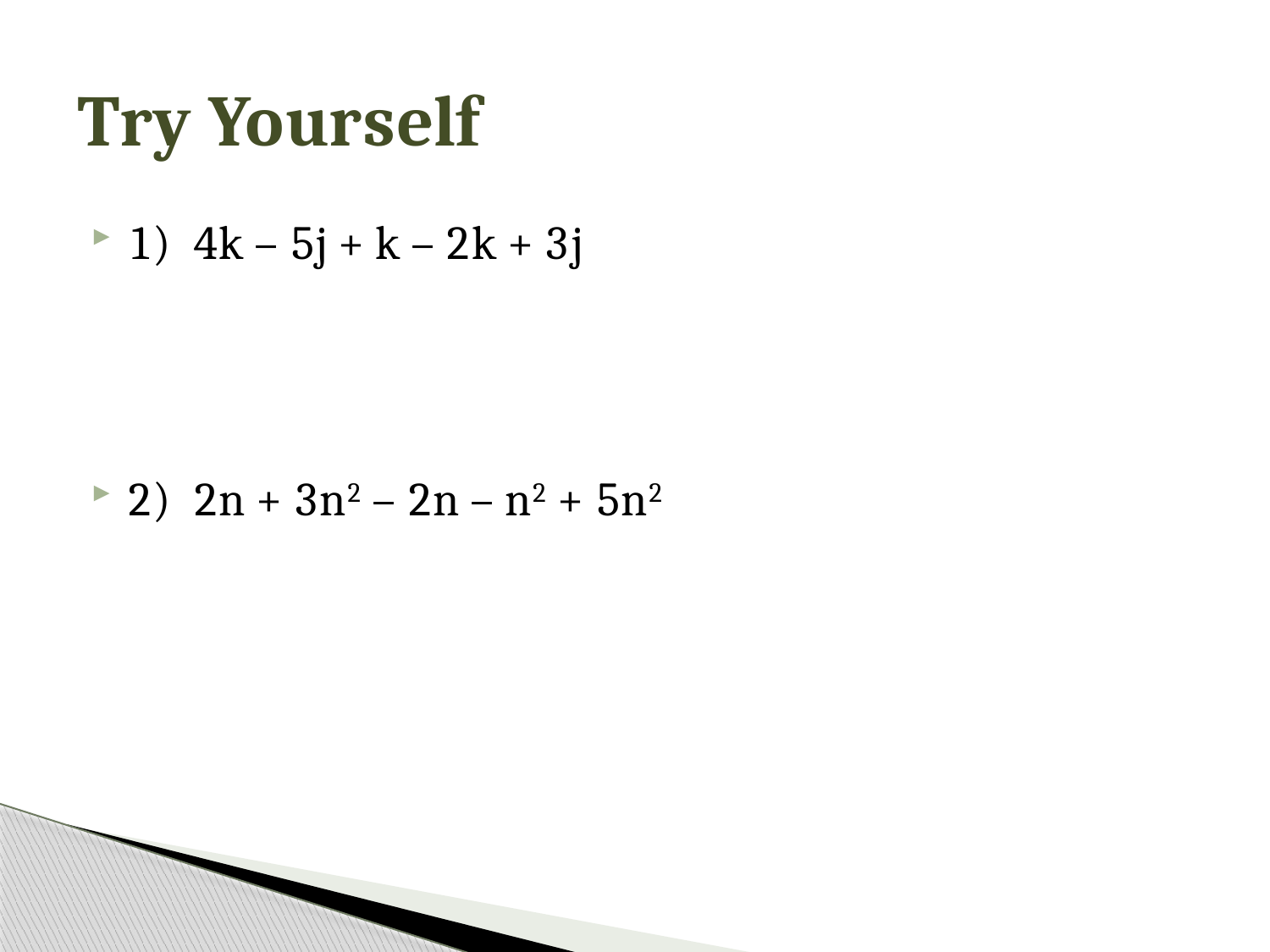

# Try Yourself
1)  4k – 5j + k – 2k + 3j

2)  2n + 3n2 – 2n – n2 + 5n2